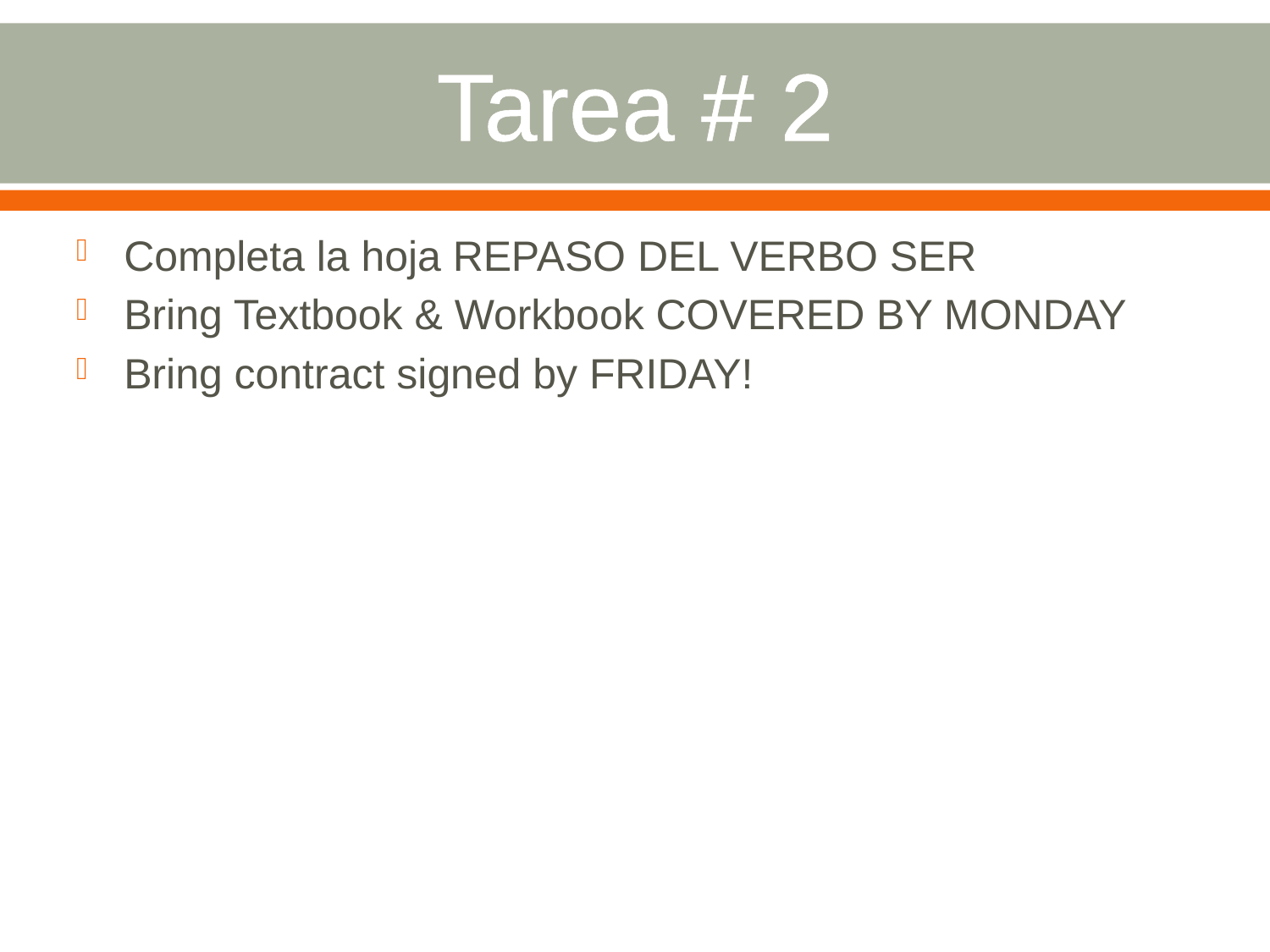

# Tarea # 2
Completa la hoja REPASO DEL VERBO SER
Bring Textbook & Workbook COVERED BY MONDAY
Bring contract signed by FRIDAY!